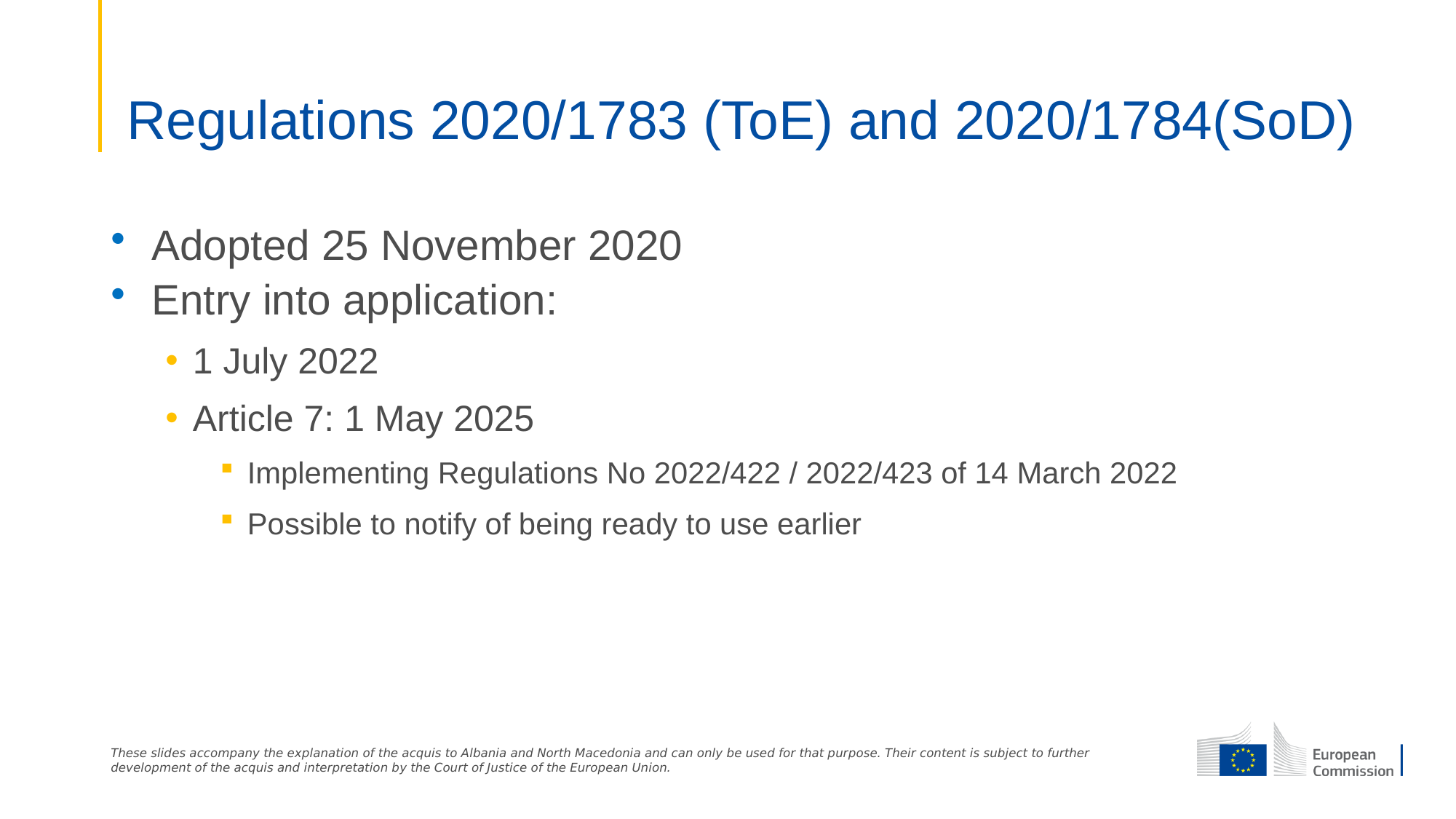

# Regulations 2020/1783 (ToE) and 2020/1784(SoD)
Adopted 25 November 2020
Entry into application:
1 July 2022
Article 7: 1 May 2025
Implementing Regulations No 2022/422 / 2022/423 of 14 March 2022
Possible to notify of being ready to use earlier